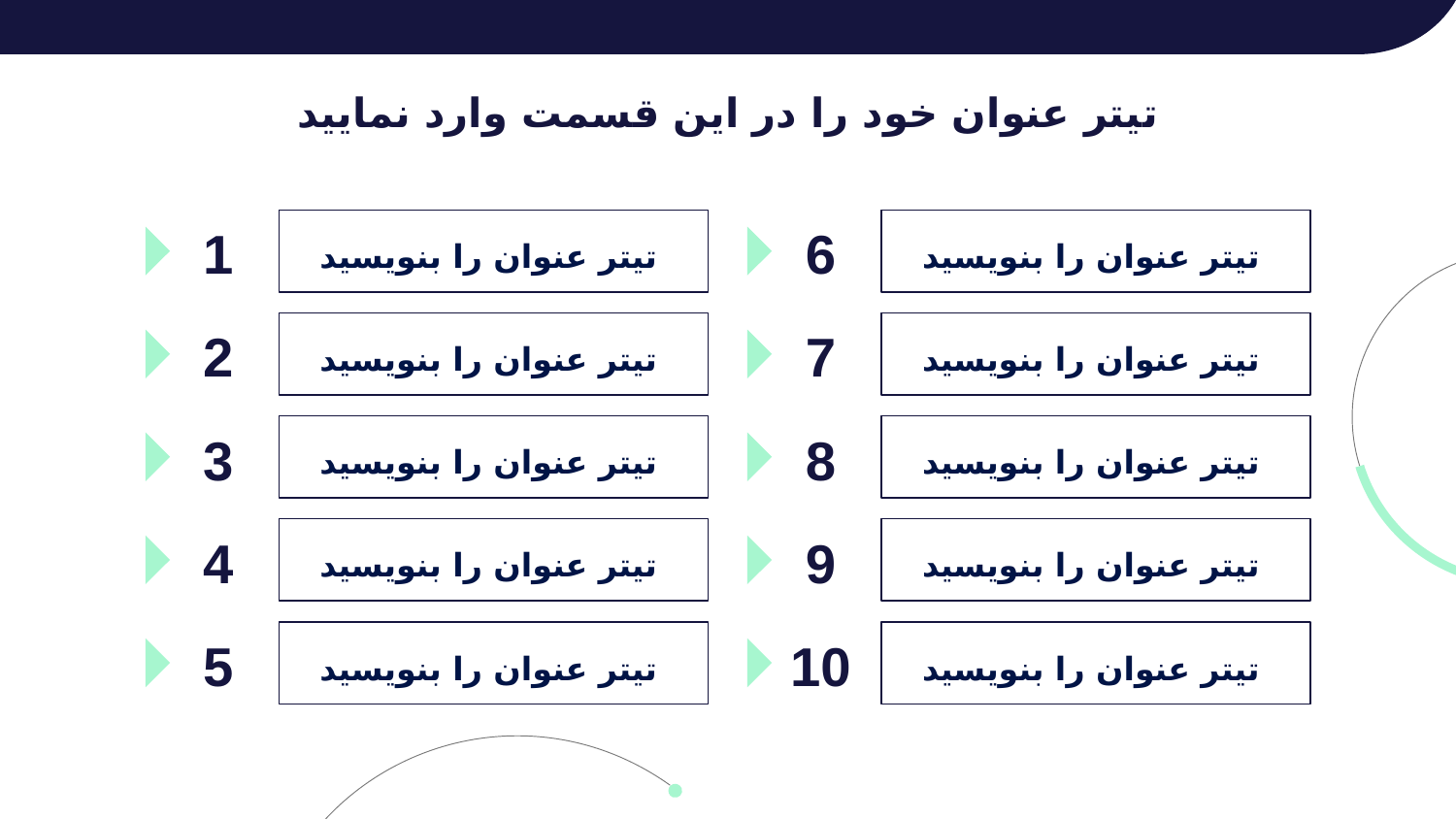

تیتر عنوان خود را در این قسمت وارد نمایید
1
تیتر عنوان را بنویسید
6
تیتر عنوان را بنویسید

2
تیتر عنوان را بنویسید
7
تیتر عنوان را بنویسید

3
تیتر عنوان را بنویسید
8
تیتر عنوان را بنویسید

4
تیتر عنوان را بنویسید
9
تیتر عنوان را بنویسید

5
تیتر عنوان را بنویسید
10
تیتر عنوان را بنویسید